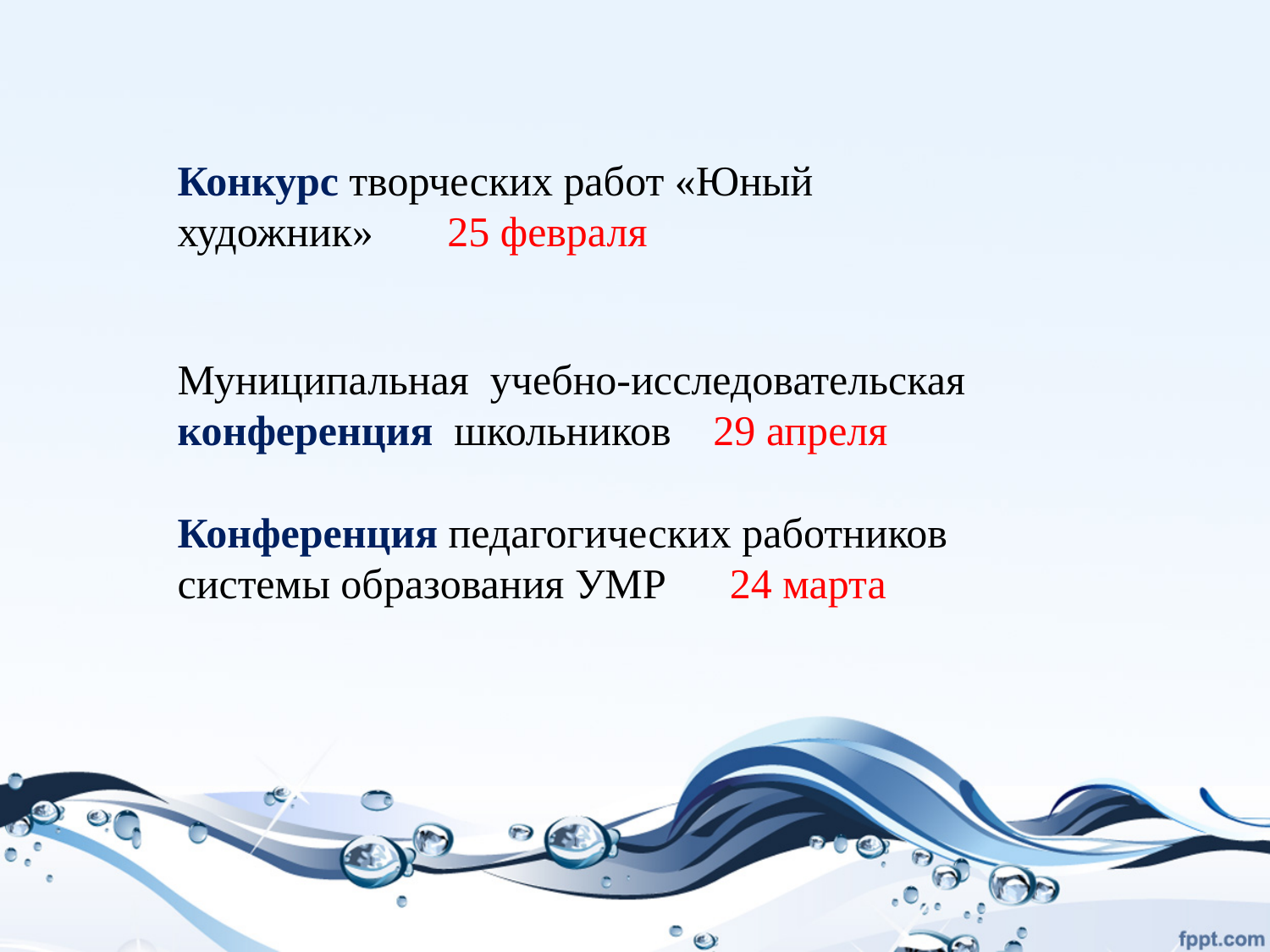

Конкурс творческих работ «Юный художник»       25 февраля
Муниципальная  учебно-исследовательская конференция  школьников    29 апреля
Конференция педагогических работников системы образования УМР      24 марта